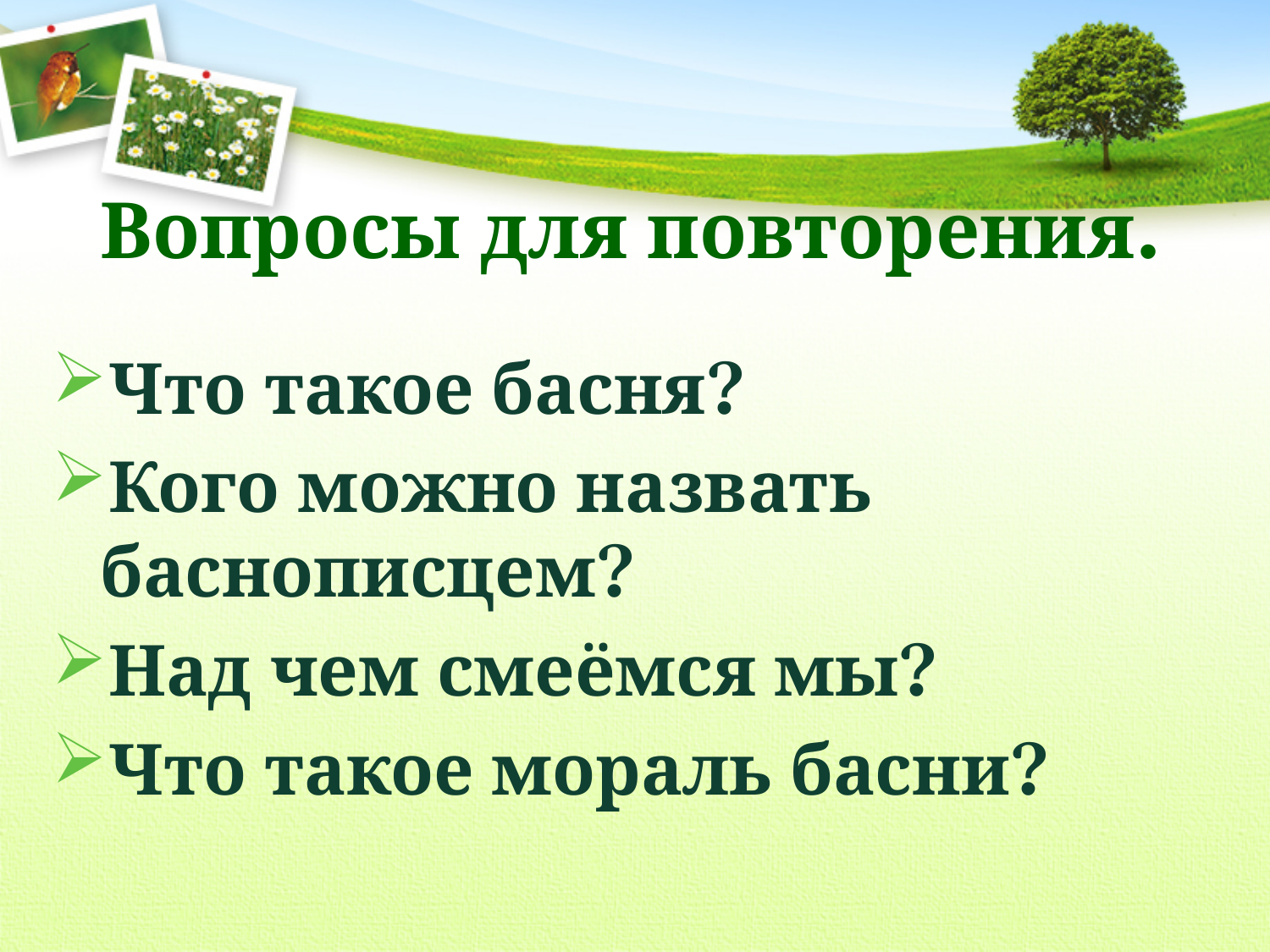

Вопросы для повторения.
Что такое басня?
Кого можно назвать баснописцем?
Над чем смеёмся мы?
Что такое мораль басни?